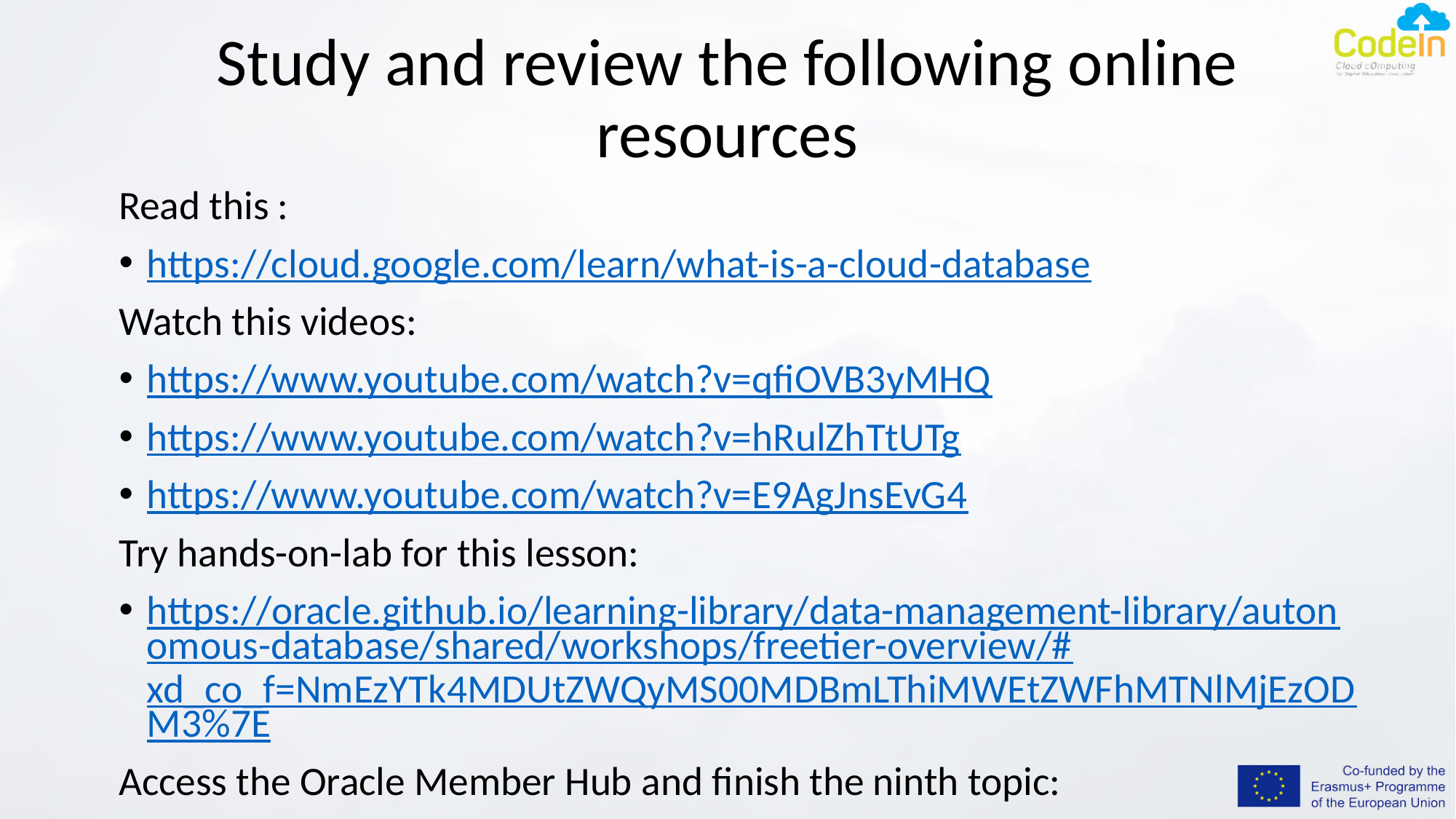

# Study and review the following online resources
Read this :
https://cloud.google.com/learn/what-is-a-cloud-database
Watch this videos:
https://www.youtube.com/watch?v=qfiOVB3yMHQ
https://www.youtube.com/watch?v=hRulZhTtUTg
https://www.youtube.com/watch?v=E9AgJnsEvG4
Try hands-on-lab for this lesson:
https://oracle.github.io/learning-library/data-management-library/autonomous-database/shared/workshops/freetier-overview/#xd_co_f=NmEzYTk4MDUtZWQyMS00MDBmLThiMWEtZWFhMTNlMjEzODM3%7E
Access the Oracle Member Hub and finish the ninth topic:
   academy.oracle.com